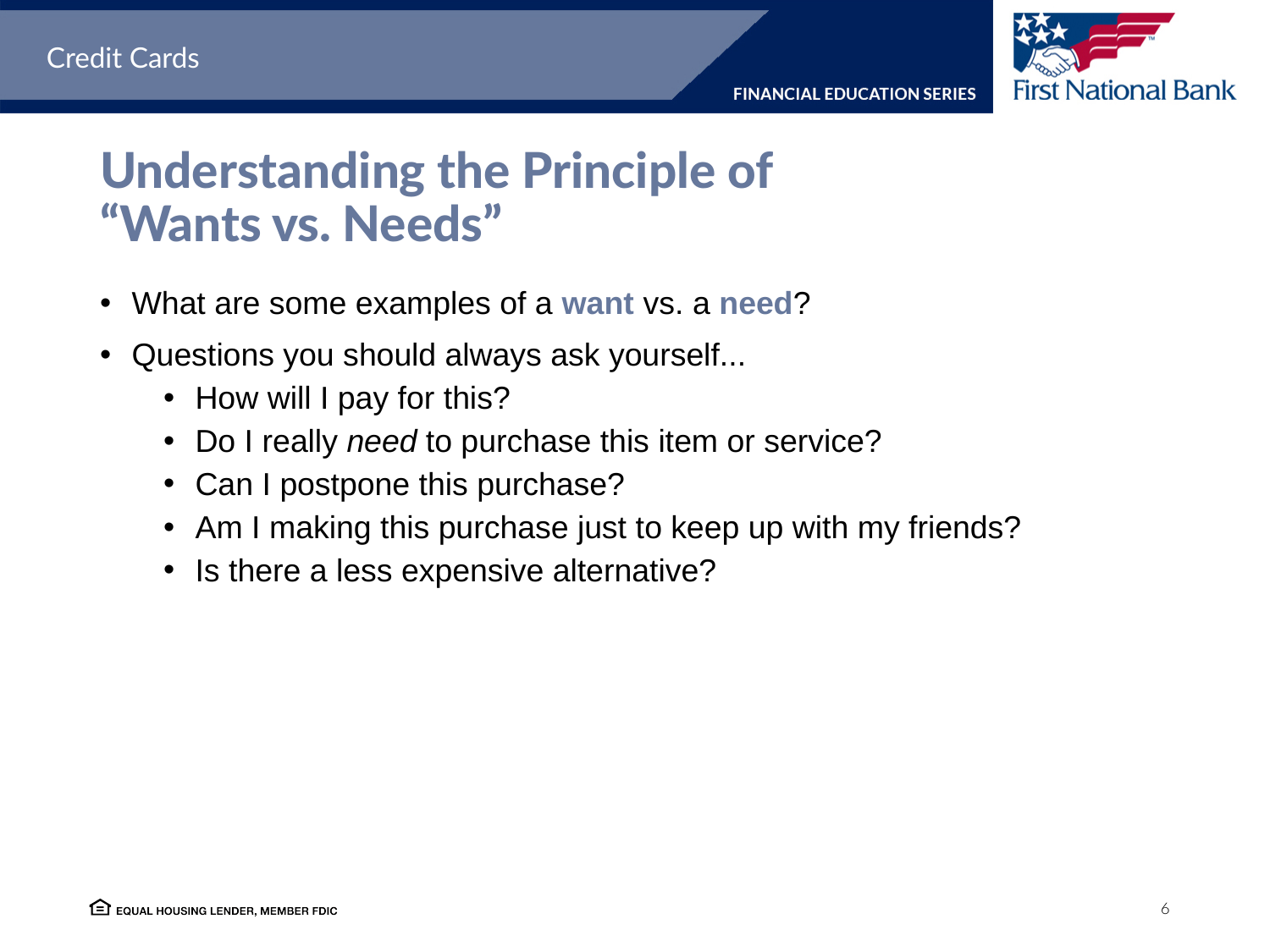

Credit Cards

# Understanding the Principle of “Wants vs. Needs”
What are some examples of a want vs. a need?
Questions you should always ask yourself...
How will I pay for this?
Do I really need to purchase this item or service?
Can I postpone this purchase?
Am I making this purchase just to keep up with my friends?
Is there a less expensive alternative?

6